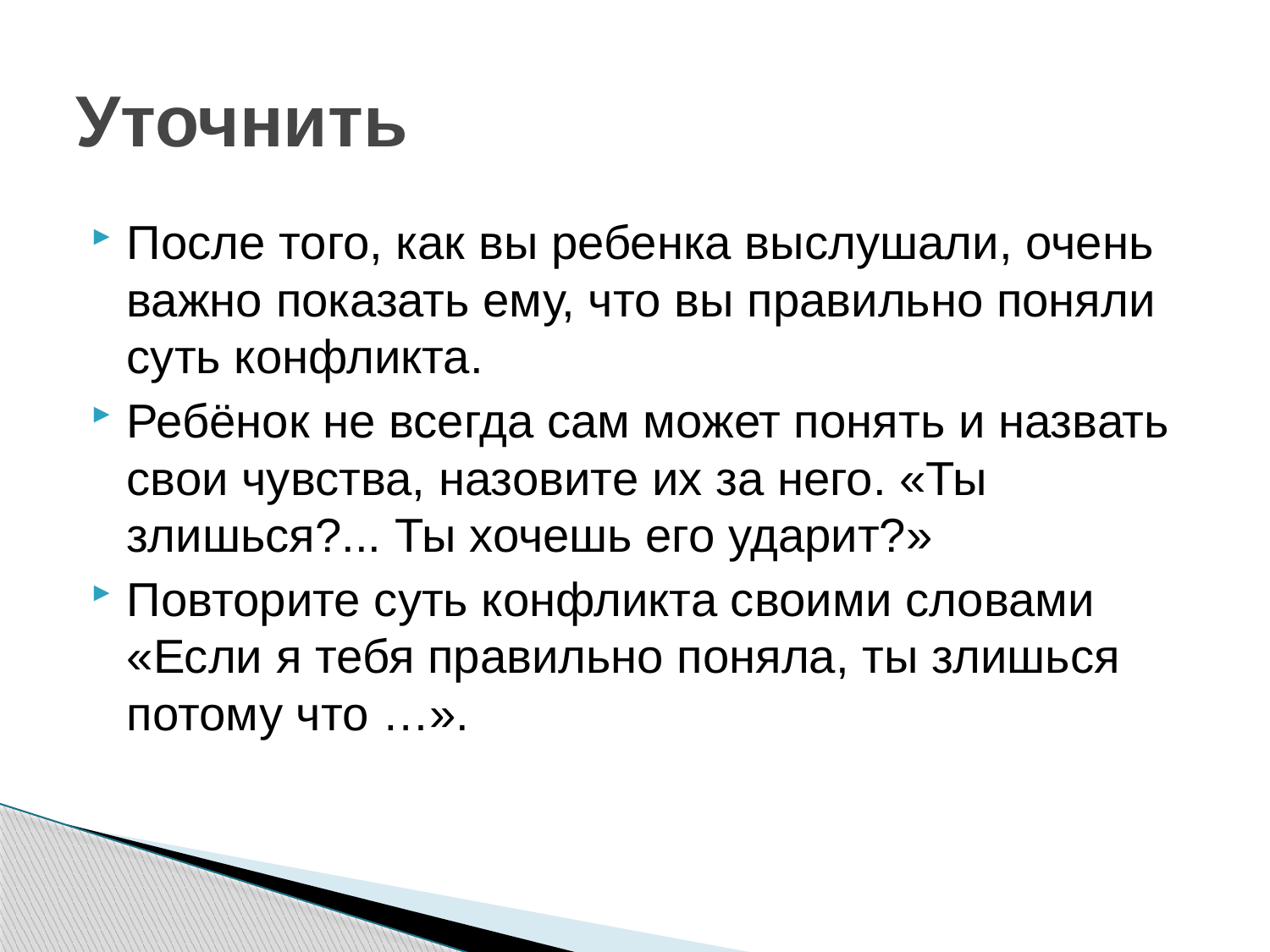

# Уточнить
После того, как вы ребенка выслушали, очень важно показать ему, что вы правильно поняли суть конфликта.
Ребёнок не всегда сам может понять и назвать свои чувства, назовите их за него. «Ты злишься?... Ты хочешь его ударит?»
Повторите суть конфликта своими словами «Если я тебя правильно поняла, ты злишься потому что …».